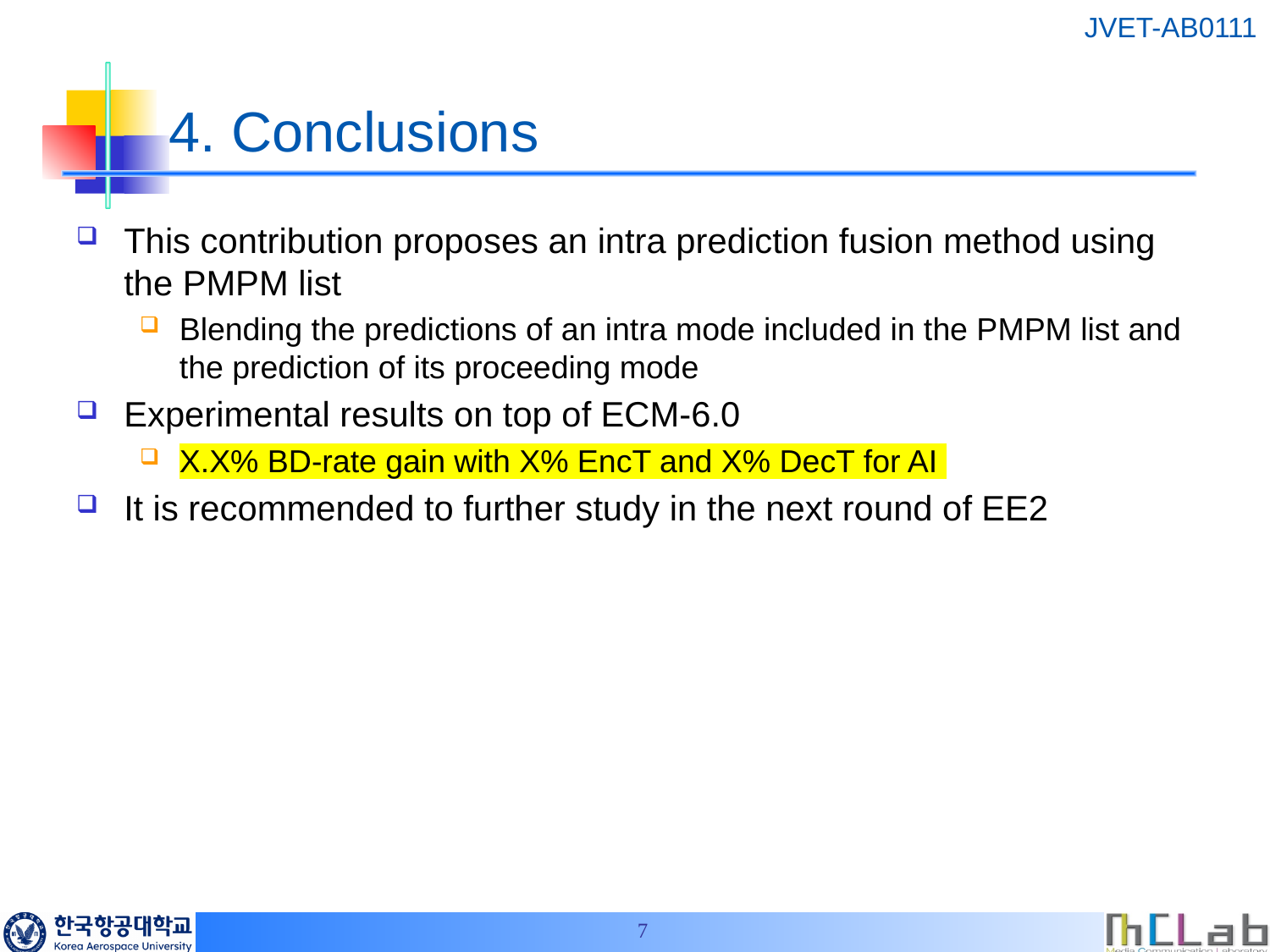

# 4. Conclusions
This contribution proposes an intra prediction fusion method using the PMPM list
Blending the predictions of an intra mode included in the PMPM list and the prediction of its proceeding mode
Experimental results on top of ECM-6.0
X.X% BD-rate gain with X% EncT and X% DecT for AI
It is recommended to further study in the next round of EE2